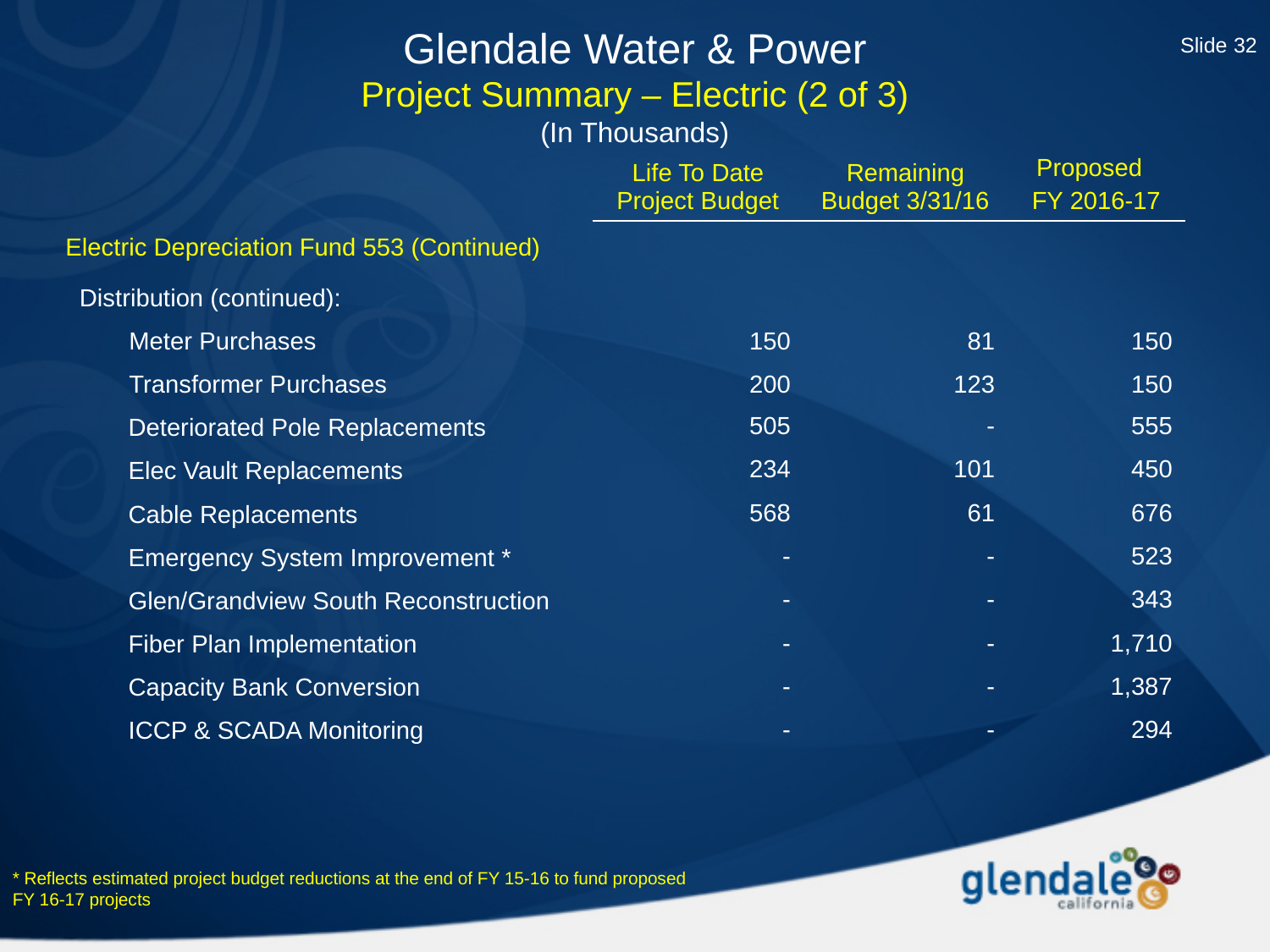

Slide 32
# Glendale Water & Power Project Summary – Electric (2 of 3) (In Thousands)
|  | Life To Date Project Budget | Remaining Budget 3/31/16 | Proposed FY 2016-17 |
| --- | --- | --- | --- |
| Electric Depreciation Fund 553 (Continued) |  |  |  |
| Distribution (continued): |  |  |  |
| Meter Purchases | 150 | 81 | 150 |
| Transformer Purchases | 200 | 123 | 150 |
| Deteriorated Pole Replacements | 505 | - | 555 |
| Elec Vault Replacements | 234 | 101 | 450 |
| Cable Replacements | 568 | 61 | 676 |
| Emergency System Improvement \* | - | - | 523 |
| Glen/Grandview South Reconstruction | - | - | 343 |
| Fiber Plan Implementation | - | - | 1,710 |
| Capacity Bank Conversion | - | - | 1,387 |
| ICCP & SCADA Monitoring | - | - | 294 |
* Reflects estimated project budget reductions at the end of FY 15-16 to fund proposed FY 16-17 projects